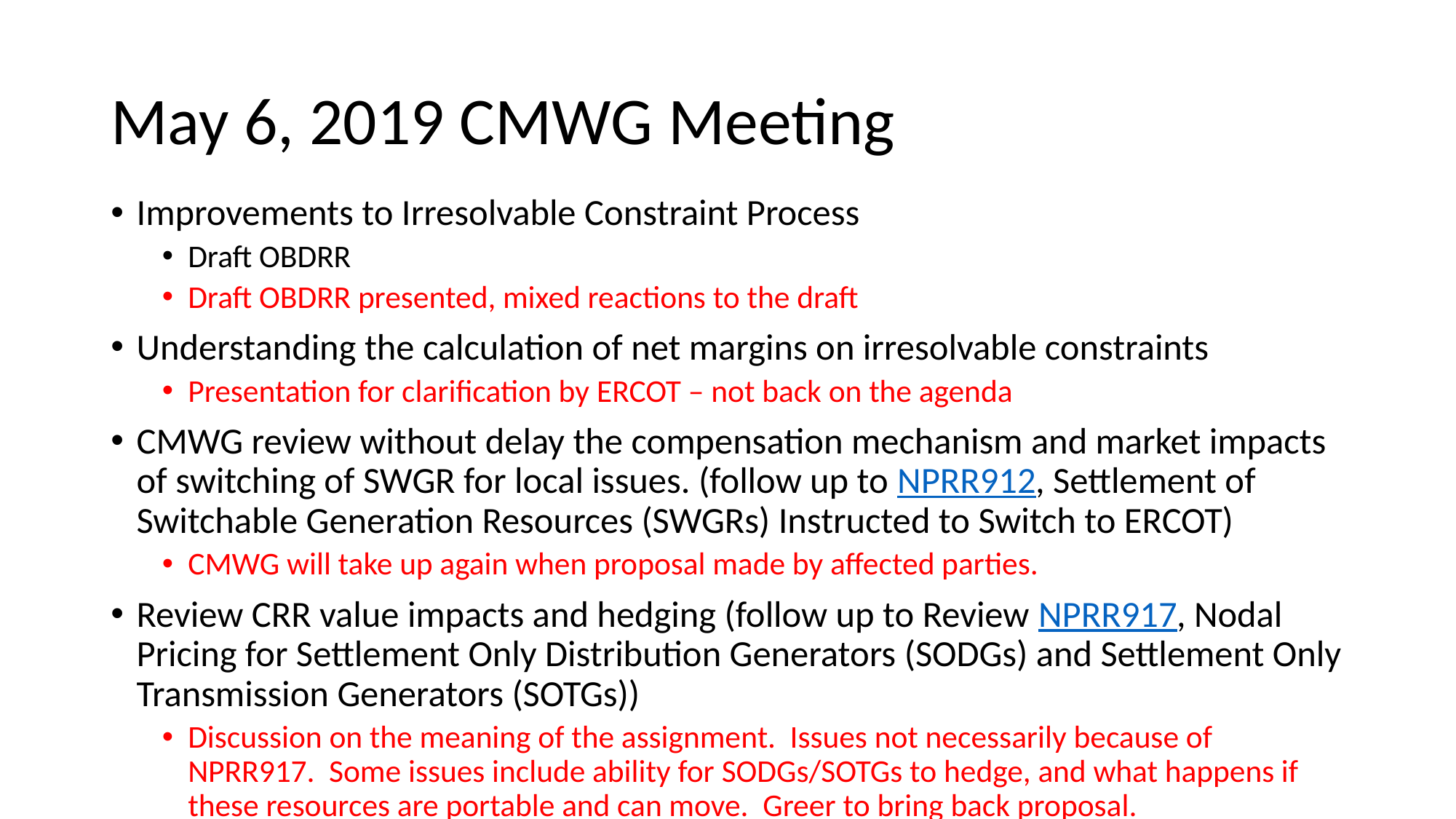

# May 6, 2019 CMWG Meeting
Improvements to Irresolvable Constraint Process
Draft OBDRR
Draft OBDRR presented, mixed reactions to the draft
Understanding the calculation of net margins on irresolvable constraints
Presentation for clarification by ERCOT – not back on the agenda
CMWG review without delay the compensation mechanism and market impacts of switching of SWGR for local issues. (follow up to NPRR912, Settlement of Switchable Generation Resources (SWGRs) Instructed to Switch to ERCOT)
CMWG will take up again when proposal made by affected parties.
Review CRR value impacts and hedging (follow up to Review NPRR917, Nodal Pricing for Settlement Only Distribution Generators (SODGs) and Settlement Only Transmission Generators (SOTGs))
Discussion on the meaning of the assignment.  Issues not necessarily because of NPRR917.  Some issues include ability for SODGs/SOTGs to hedge, and what happens if these resources are portable and can move.  Greer to bring back proposal.